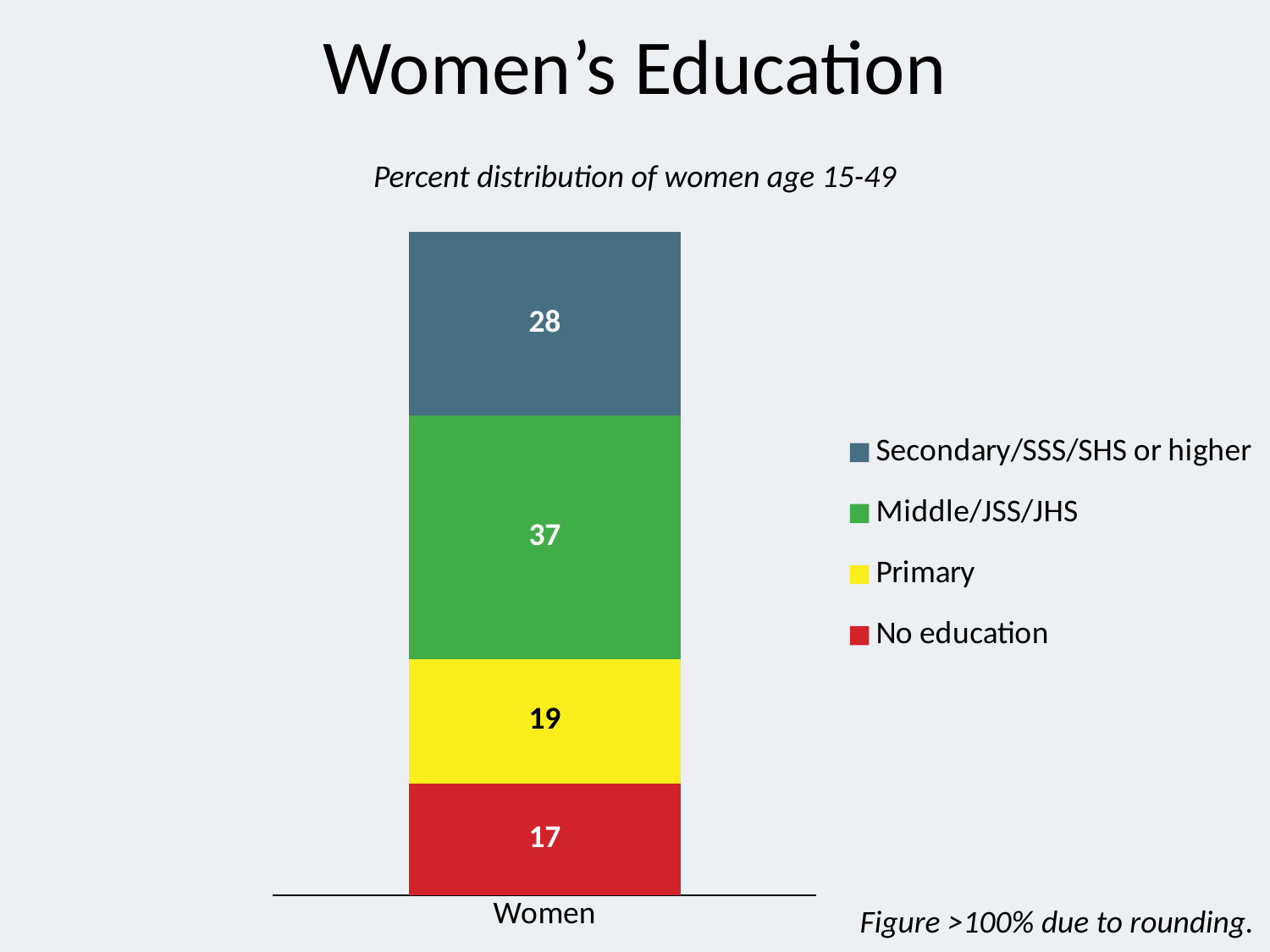

# Women’s Education
Percent distribution of women age 15-49

### Chart

| Category | No education | Primary | Middle/JSS/JHS | Secondary/SSS/SHS or higher |
|---|---|---|---|---|
| Women | 17.0 | 19.0 | 37.0 | 28.0 |
Figure >100% due to rounding.